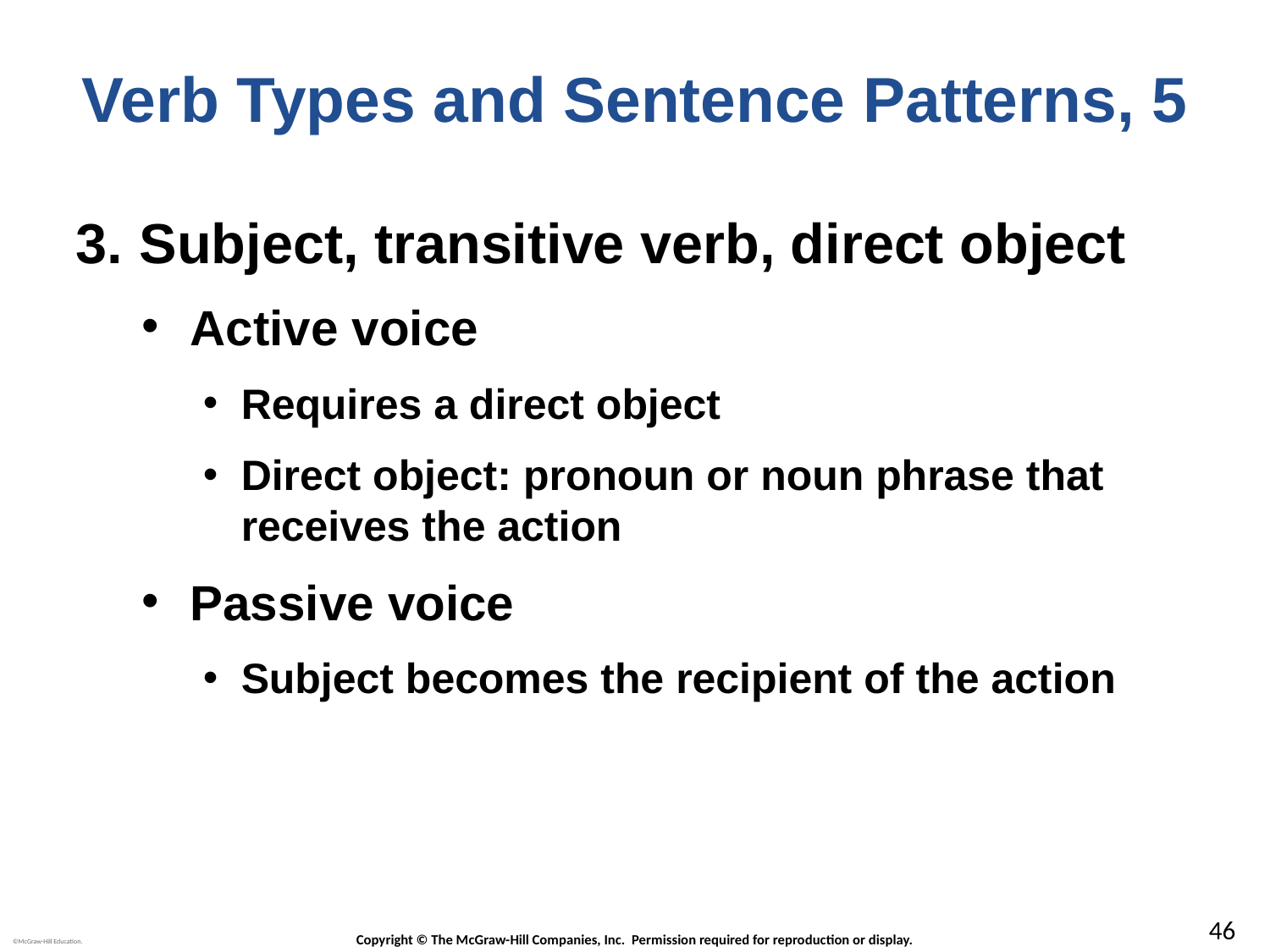

# Verb Types and Sentence Patterns, 5
Subject, transitive verb, direct object
Active voice
Requires a direct object
Direct object: pronoun or noun phrase that receives the action
Passive voice
Subject becomes the recipient of the action